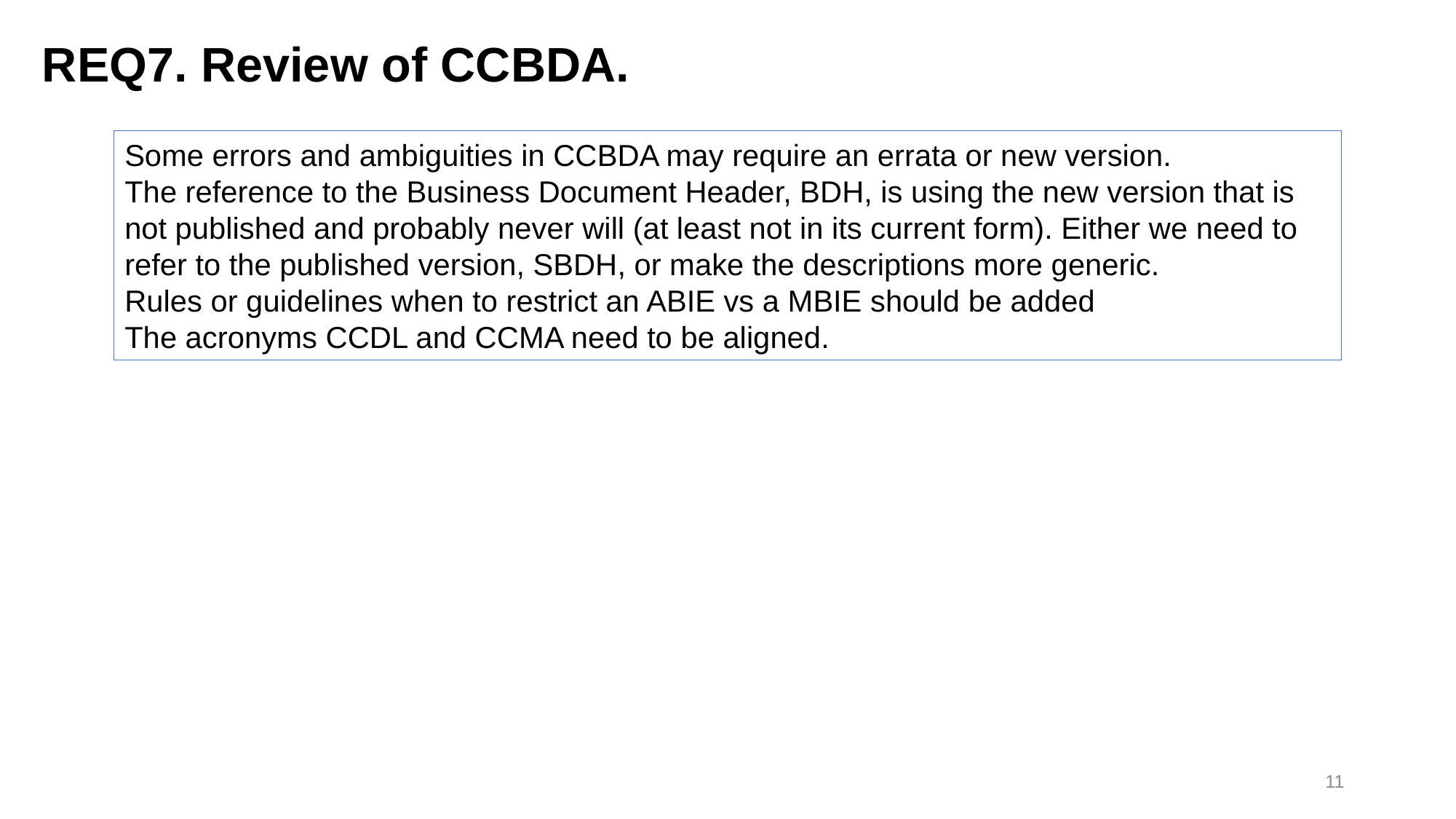

REQ7. Review of CCBDA.
Some errors and ambiguities in CCBDA may require an errata or new version.
The reference to the Business Document Header, BDH, is using the new version that is not published and probably never will (at least not in its current form). Either we need to refer to the published version, SBDH, or make the descriptions more generic.
Rules or guidelines when to restrict an ABIE vs a MBIE should be added
The acronyms CCDL and CCMA need to be aligned.
11